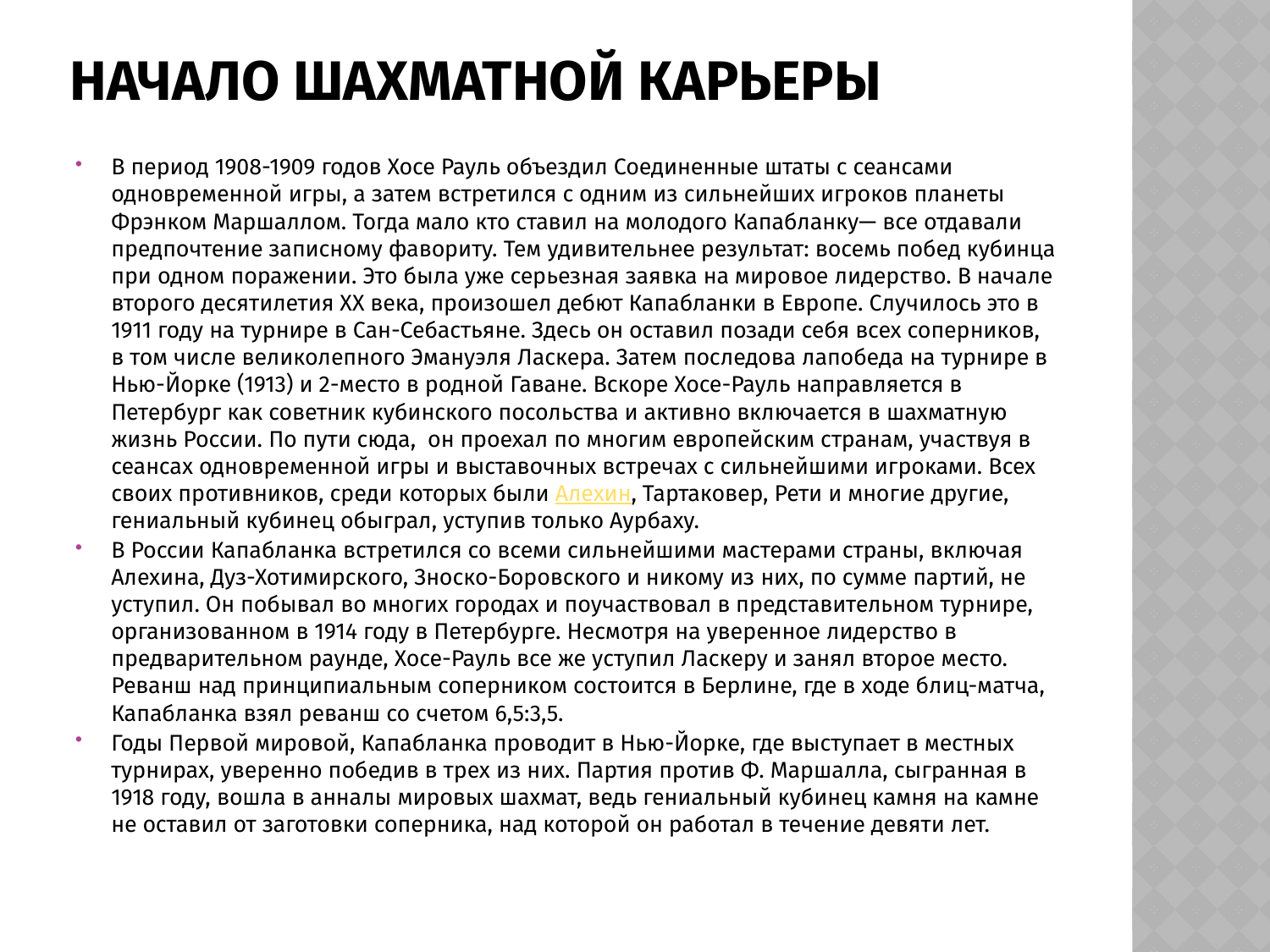

# Начало шахматной карьеры
В период 1908-1909 годов Хосе Рауль объездил Соединенные штаты с сеансами одновременной игры, а затем встретился с одним из сильнейших игроков планеты Фрэнком Маршаллом. Тогда мало кто ставил на молодого Капабланку— все отдавали предпочтение записному фавориту. Тем удивительнее результат: восемь побед кубинца при одном поражении. Это была уже серьезная заявка на мировое лидерство. В начале второго десятилетия XX века, произошел дебют Капабланки в Европе. Случилось это в 1911 году на турнире в Сан-Себастьяне. Здесь он оставил позади себя всех соперников, в том числе великолепного Эмануэля Ласкера. Затем последова лапобеда на турнире в Нью-Йорке (1913) и 2-место в родной Гаване. Вскоре Хосе-Рауль направляется в Петербург как советник кубинского посольства и активно включается в шахматную жизнь России. По пути сюда,  он проехал по многим европейским странам, участвуя в сеансах одновременной игры и выставочных встречах с сильнейшими игроками. Всех своих противников, среди которых были Алехин, Тартаковер, Рети и многие другие, гениальный кубинец обыграл, уступив только Аурбаху.
В России Капабланка встретился со всеми сильнейшими мастерами страны, включая Алехина, Дуз-Хотимирского, Зноско-Боровского и никому из них, по сумме партий, не уступил. Он побывал во многих городах и поучаствовал в представительном турнире, организованном в 1914 году в Петербурге. Несмотря на уверенное лидерство в предварительном раунде, Хосе-Рауль все же уступил Ласкеру и занял второе место. Реванш над принципиальным соперником состоится в Берлине, где в ходе блиц-матча, Капабланка взял реванш со счетом 6,5:3,5.
Годы Первой мировой, Капабланка проводит в Нью-Йорке, где выступает в местных турнирах, уверенно победив в трех из них. Партия против Ф. Маршалла, сыгранная в 1918 году, вошла в анналы мировых шахмат, ведь гениальный кубинец камня на камне не оставил от заготовки соперника, над которой он работал в течение девяти лет.